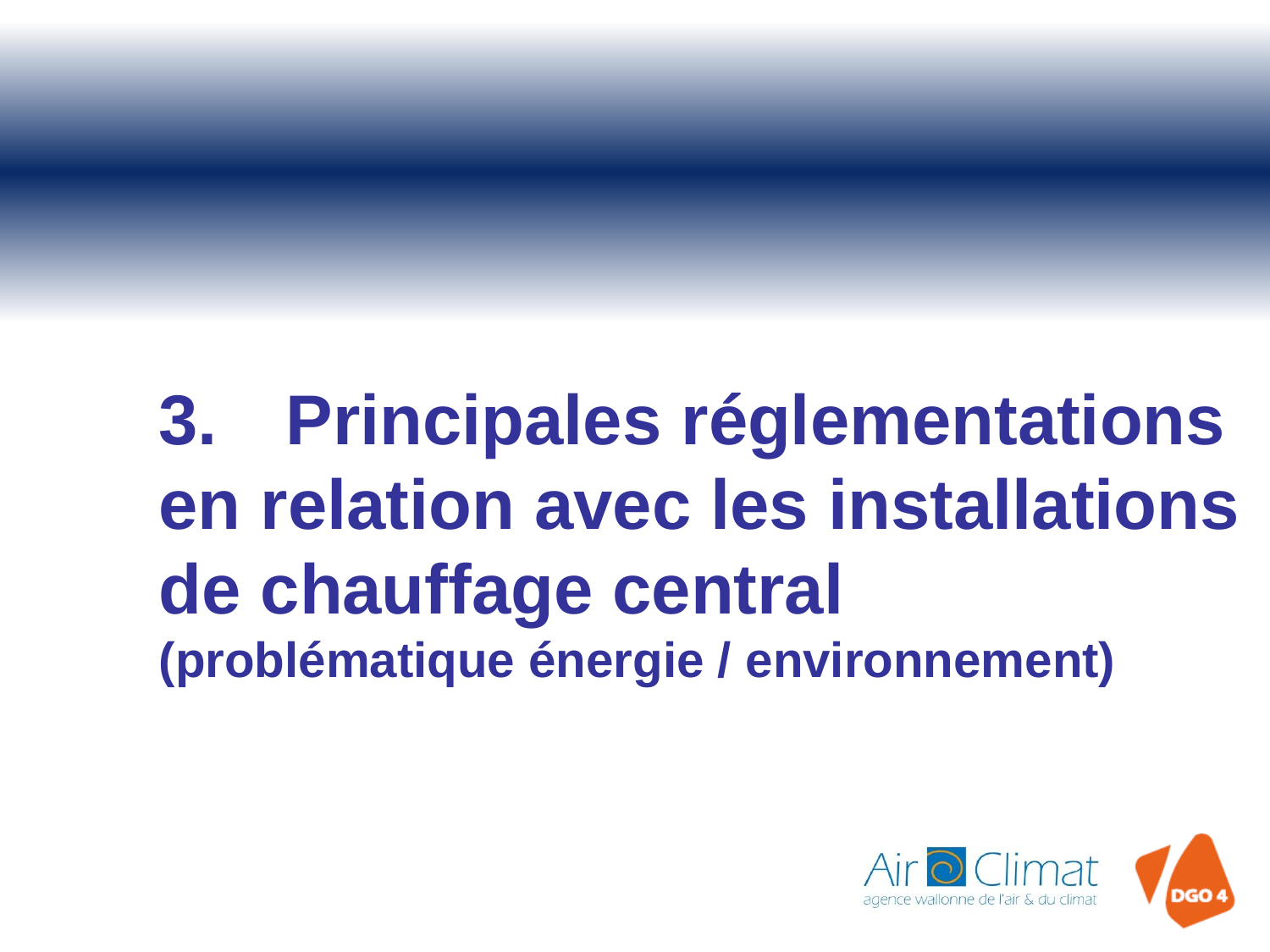

# 3.	Principales réglementations en relation avec les installations de chauffage central (problématique énergie / environnement)